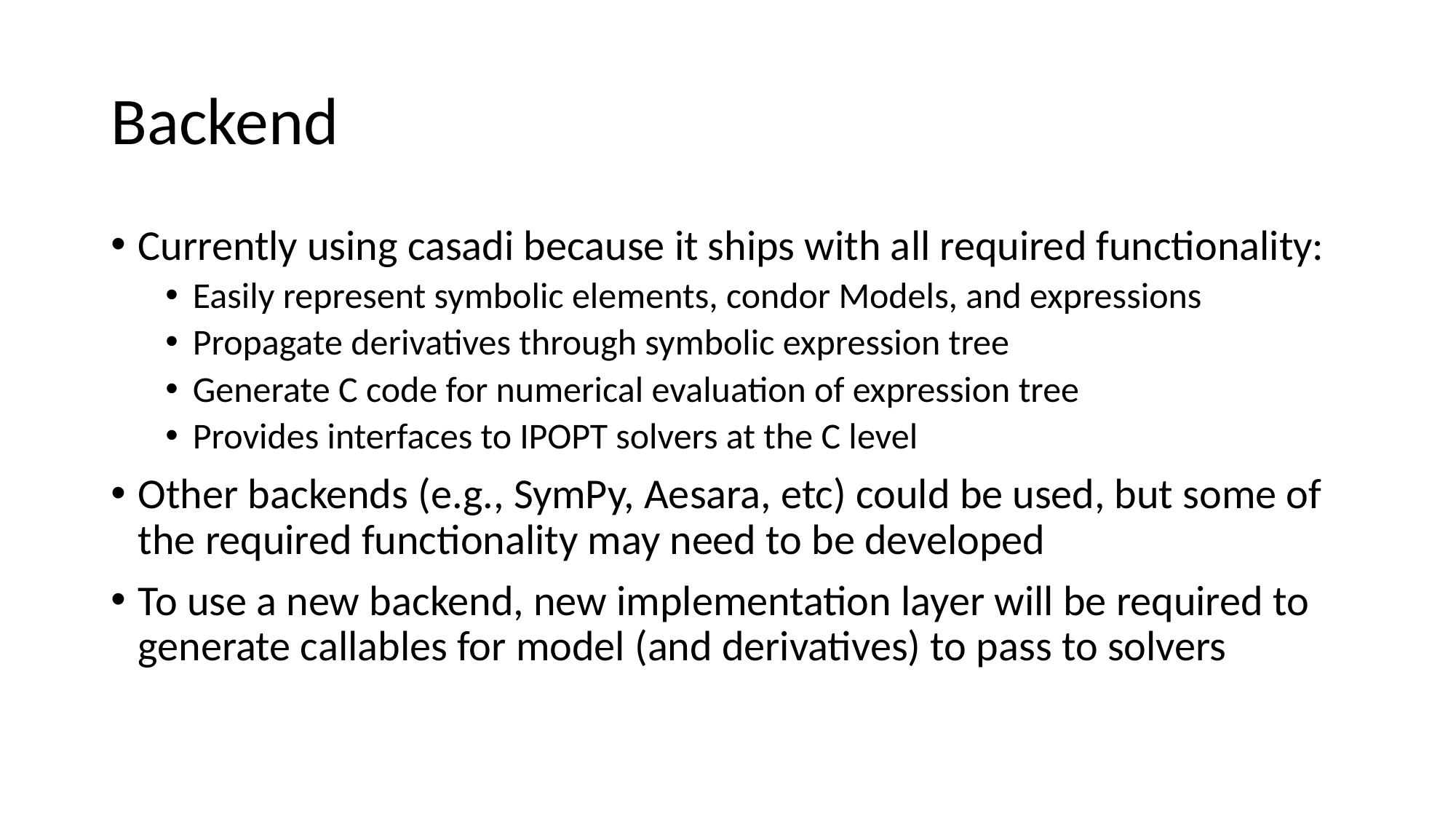

# Backend
Currently using casadi because it ships with all required functionality:
Easily represent symbolic elements, condor Models, and expressions
Propagate derivatives through symbolic expression tree
Generate C code for numerical evaluation of expression tree
Provides interfaces to IPOPT solvers at the C level
Other backends (e.g., SymPy, Aesara, etc) could be used, but some of the required functionality may need to be developed
To use a new backend, new implementation layer will be required to generate callables for model (and derivatives) to pass to solvers